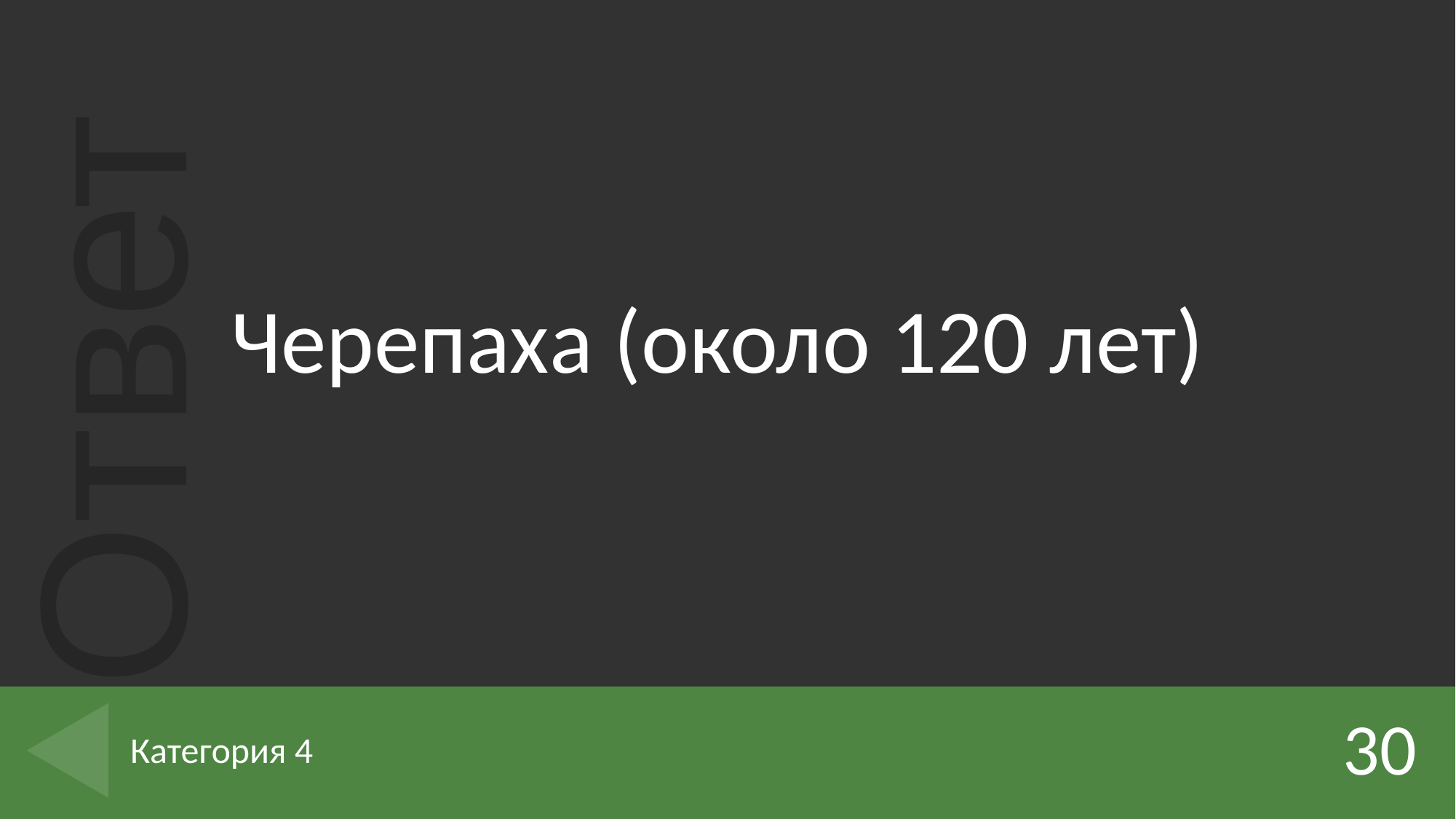

Черепаха (около 120 лет)
30
# Категория 4